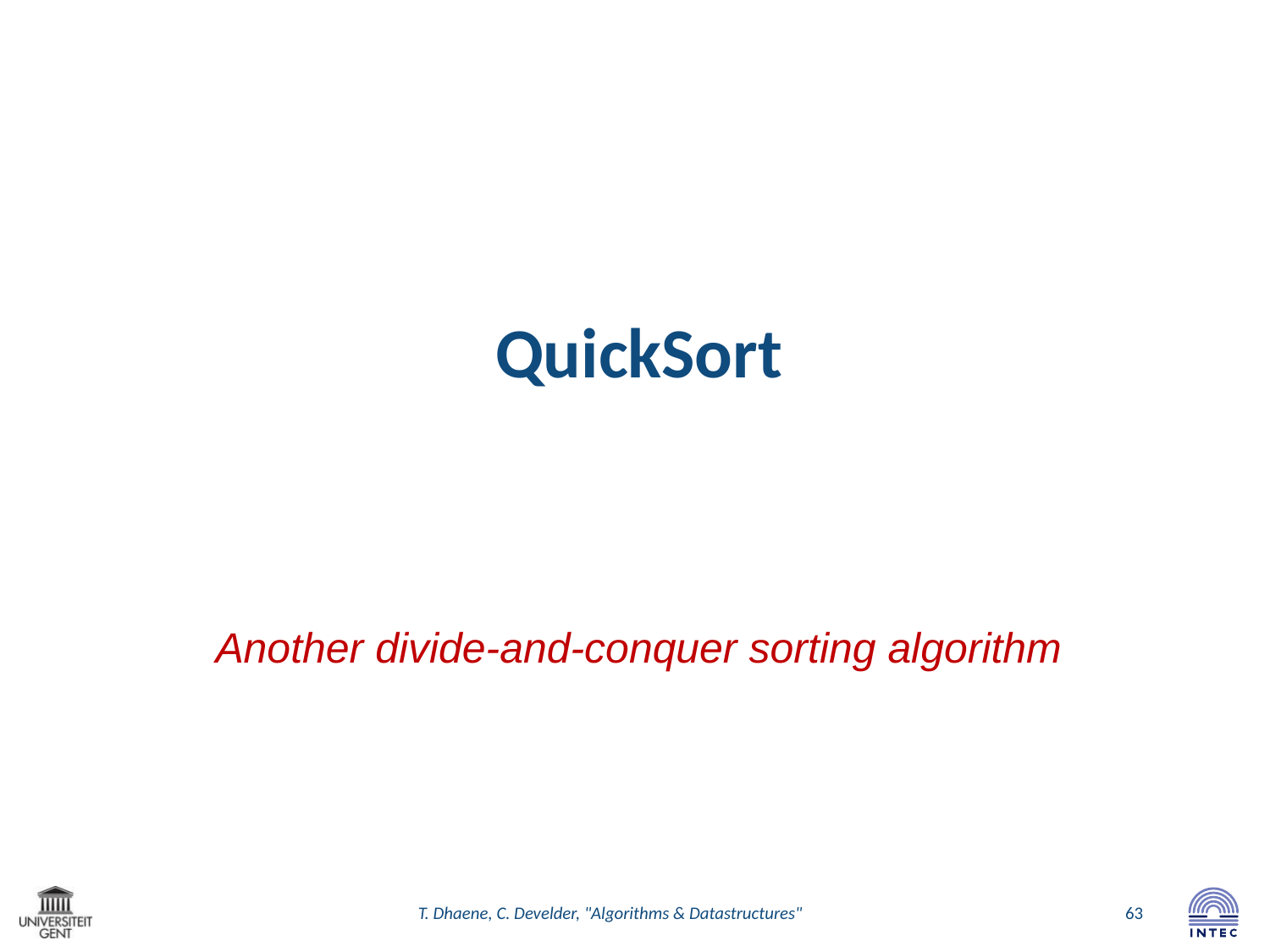

QuickSort
Another divide-and-conquer sorting algorithm
T. Dhaene, C. Develder, "Algorithms & Datastructures"
63